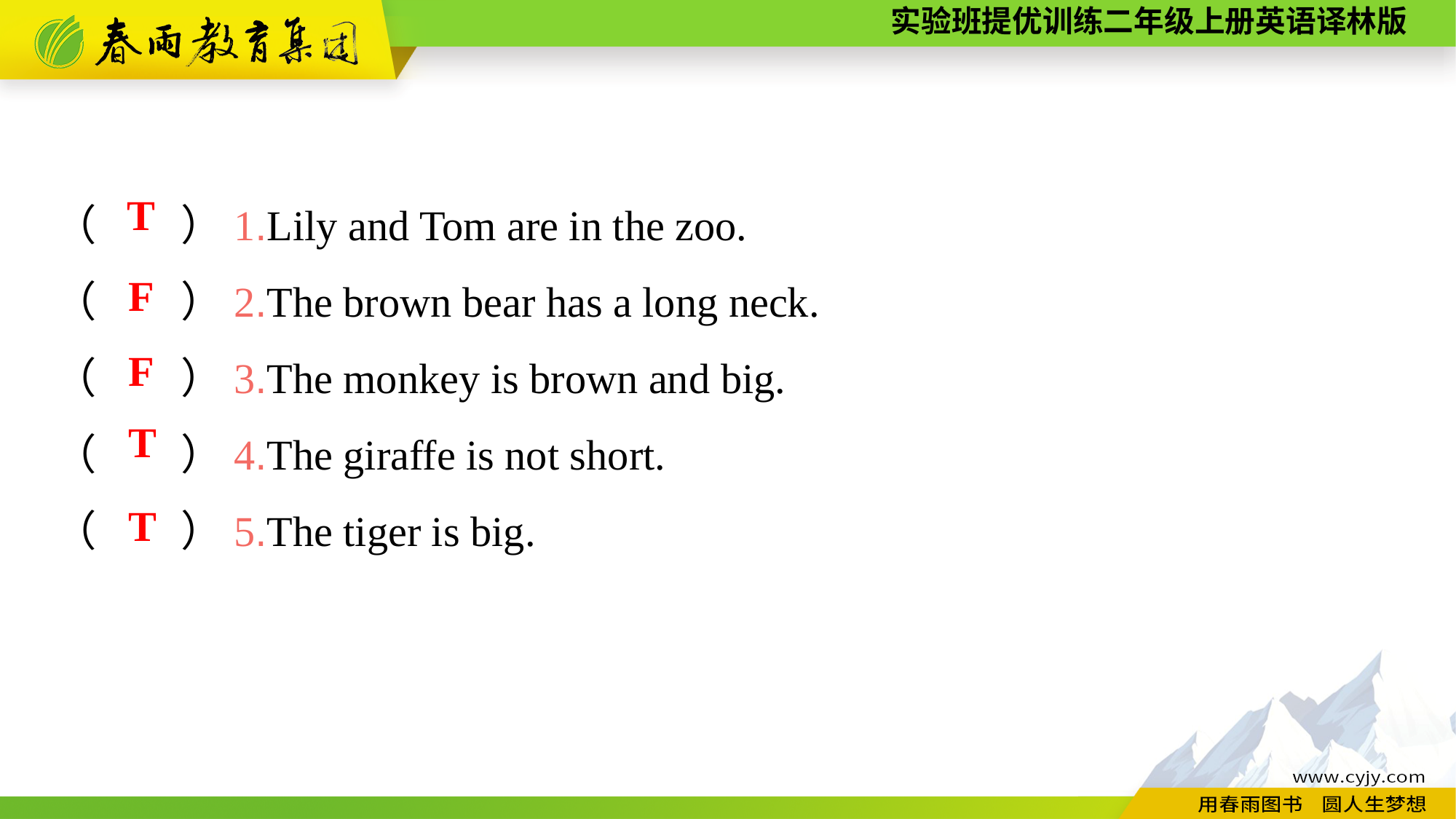

（　　）1.Lily and Tom are in the zoo.
（　　）2.The brown bear has a long neck.
（　　）3.The monkey is brown and big.
（　　）4.The giraffe is not short.
（　　）5.The tiger is big.
T
F
F
T
T